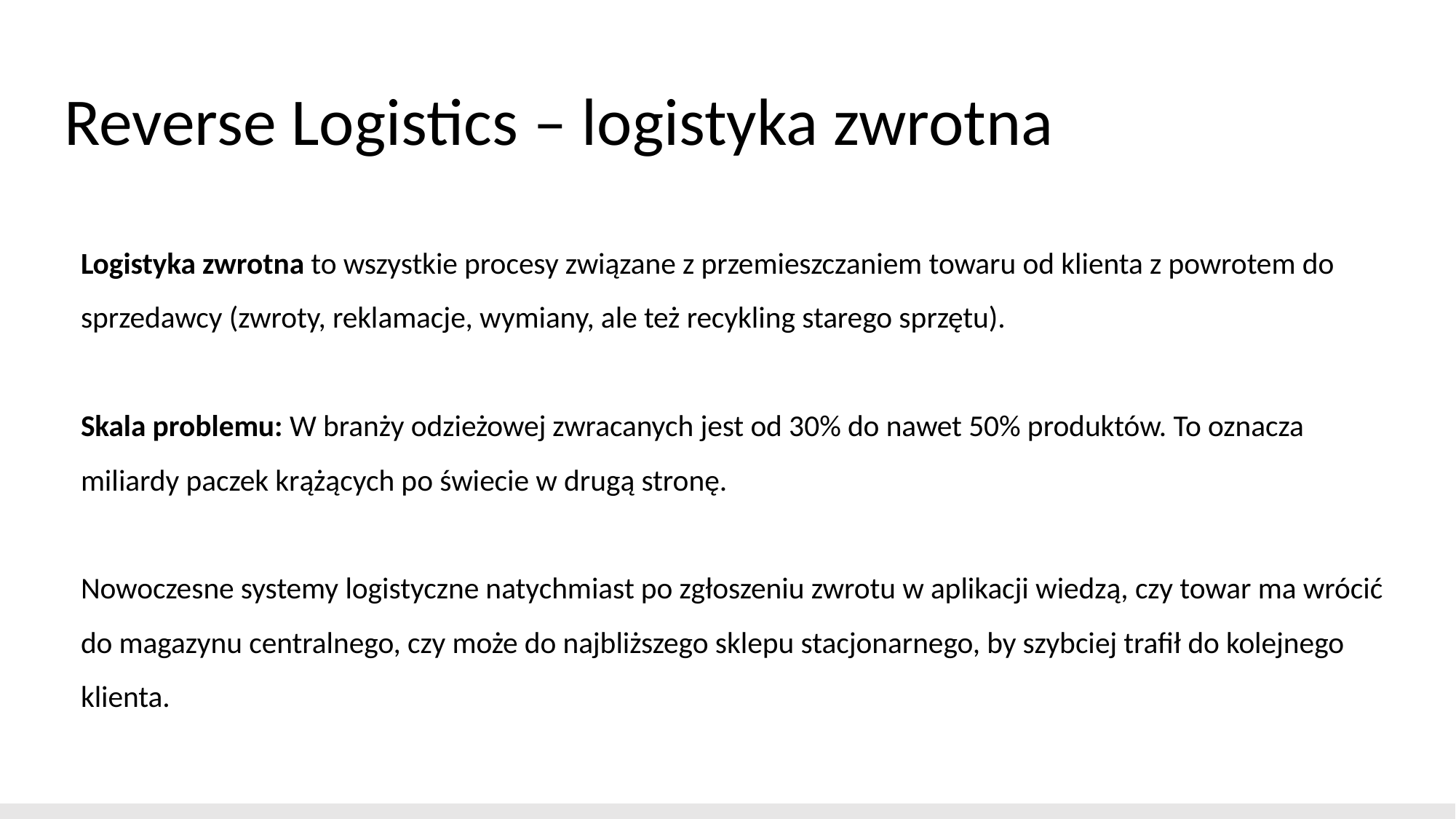

# Reverse Logistics – logistyka zwrotna
Logistyka zwrotna to wszystkie procesy związane z przemieszczaniem towaru od klienta z powrotem do sprzedawcy (zwroty, reklamacje, wymiany, ale też recykling starego sprzętu).

Skala problemu: W branży odzieżowej zwracanych jest od 30% do nawet 50% produktów. To oznacza miliardy paczek krążących po świecie w drugą stronę.

Nowoczesne systemy logistyczne natychmiast po zgłoszeniu zwrotu w aplikacji wiedzą, czy towar ma wrócić do magazynu centralnego, czy może do najbliższego sklepu stacjonarnego, by szybciej trafił do kolejnego klienta.